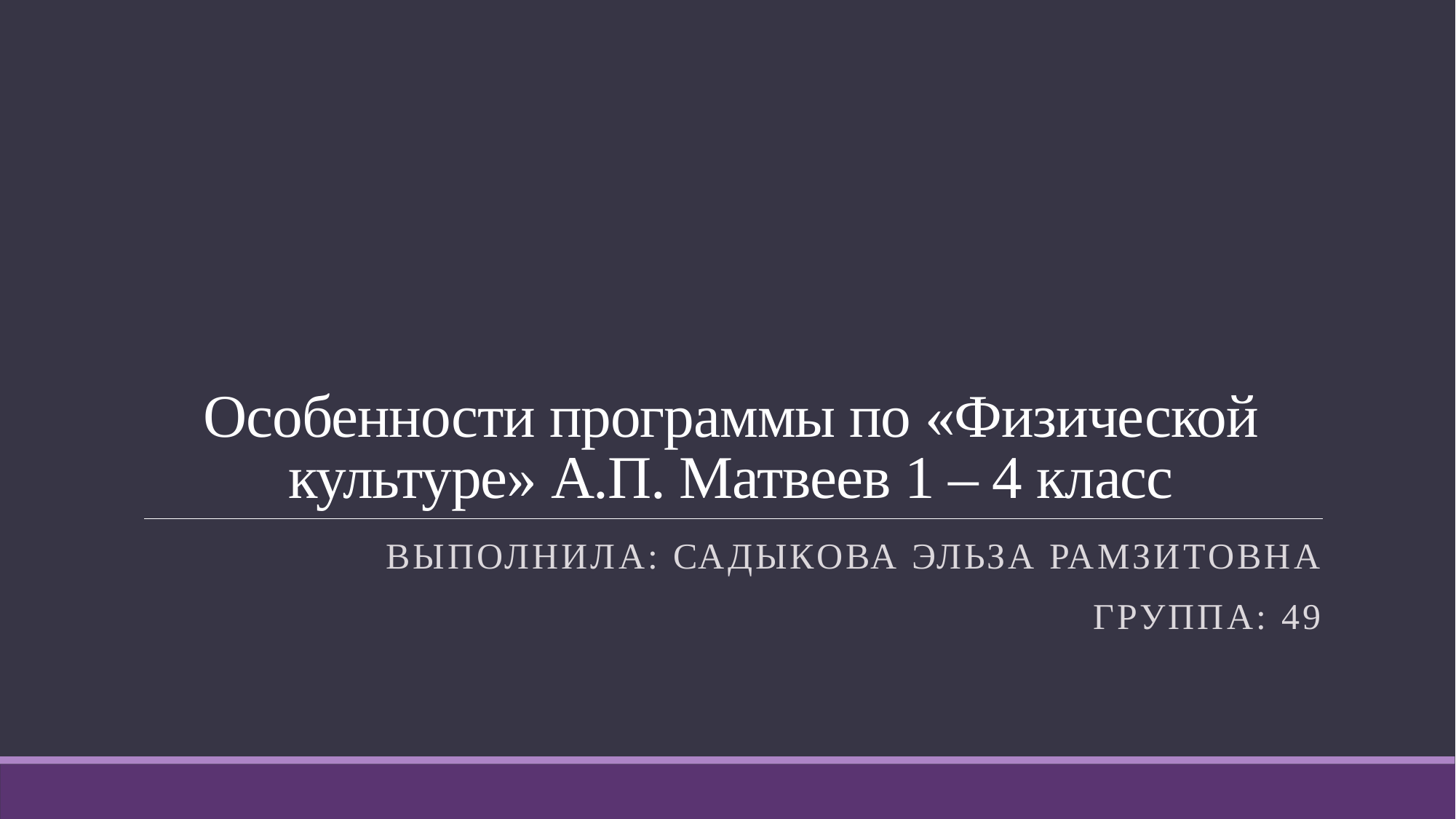

# Особенности программы по «Физической культуре» А.П. Матвеев 1 – 4 класс
Выполнила: Садыкова Эльза Рамзитовна
Группа: 49